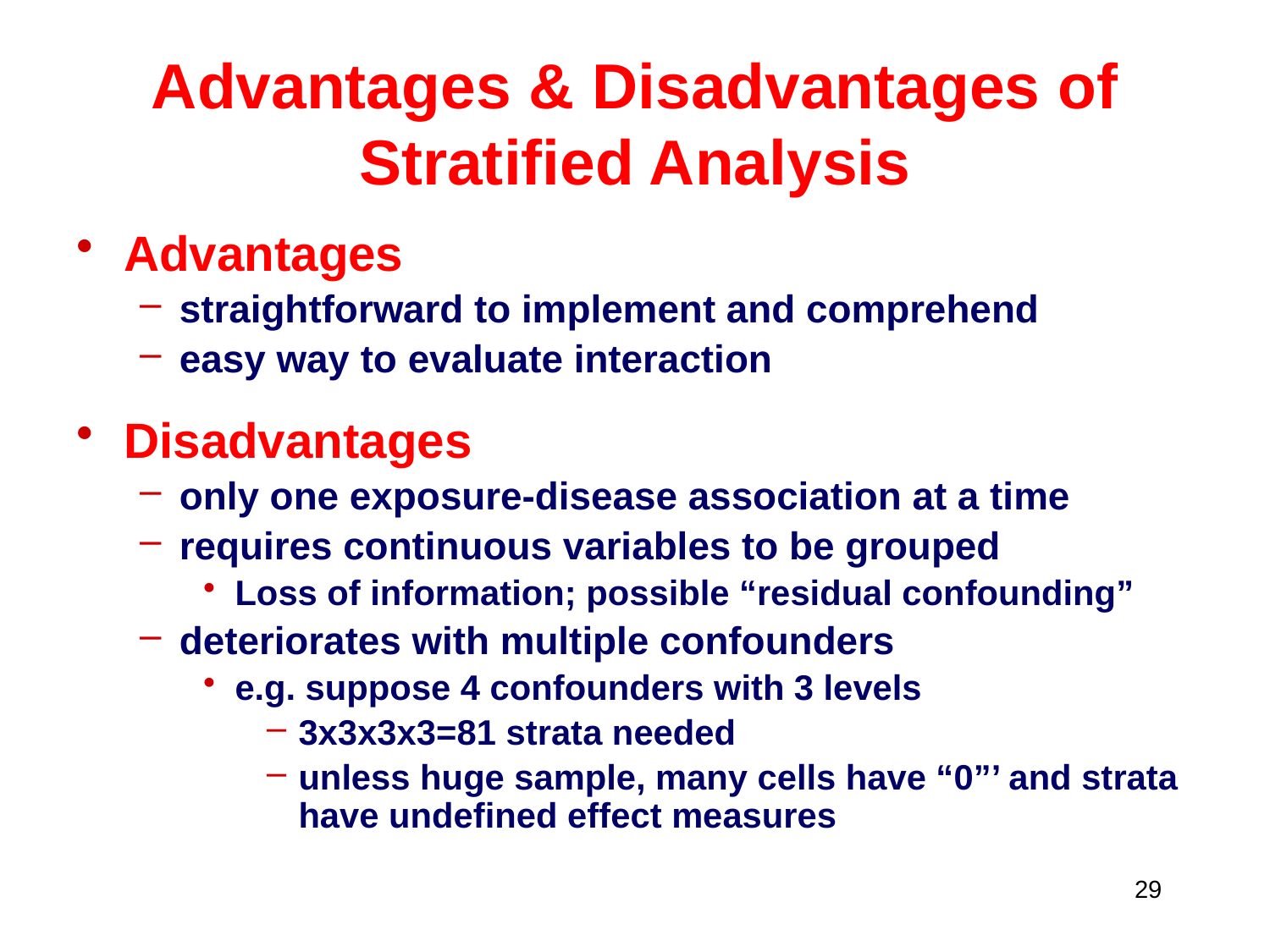

# Advantages & Disadvantages of Stratified Analysis
Advantages
straightforward to implement and comprehend
easy way to evaluate interaction
Disadvantages
only one exposure-disease association at a time
requires continuous variables to be grouped
Loss of information; possible “residual confounding”
deteriorates with multiple confounders
e.g. suppose 4 confounders with 3 levels
3x3x3x3=81 strata needed
unless huge sample, many cells have “0”’ and strata have undefined effect measures
29